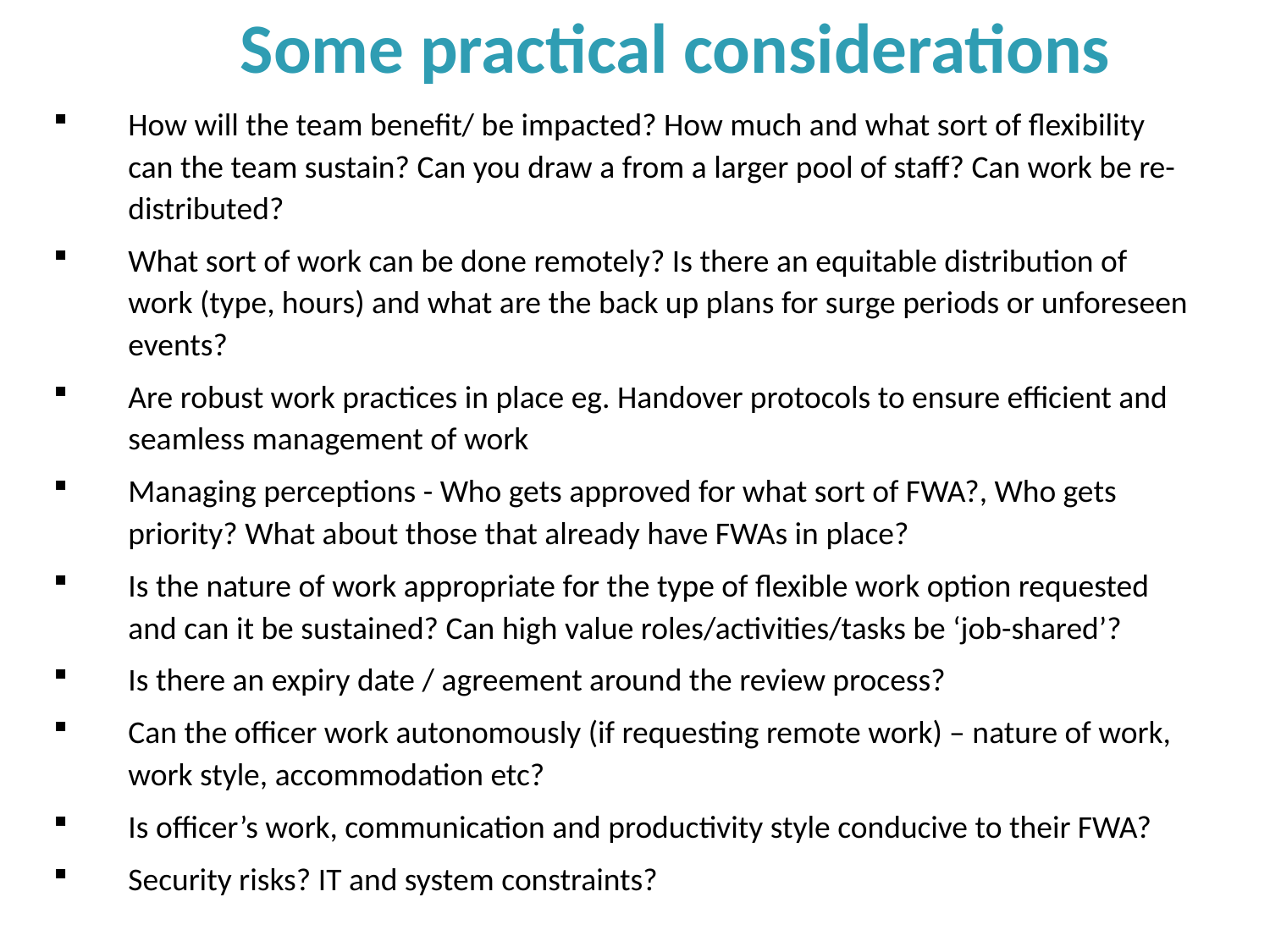

Some practical considerations

How will the team benefit/ be impacted? How much and what sort of flexibility can the team sustain? Can you draw a from a larger pool of staff? Can work be re-distributed?
What sort of work can be done remotely? Is there an equitable distribution of work (type, hours) and what are the back up plans for surge periods or unforeseen events?
Are robust work practices in place eg. Handover protocols to ensure efficient and seamless management of work
Managing perceptions - Who gets approved for what sort of FWA?, Who gets priority? What about those that already have FWAs in place?
Is the nature of work appropriate for the type of flexible work option requested and can it be sustained? Can high value roles/activities/tasks be ‘job-shared’?
Is there an expiry date / agreement around the review process?
Can the officer work autonomously (if requesting remote work) – nature of work, work style, accommodation etc?
Is officer’s work, communication and productivity style conducive to their FWA?
Security risks? IT and system constraints?